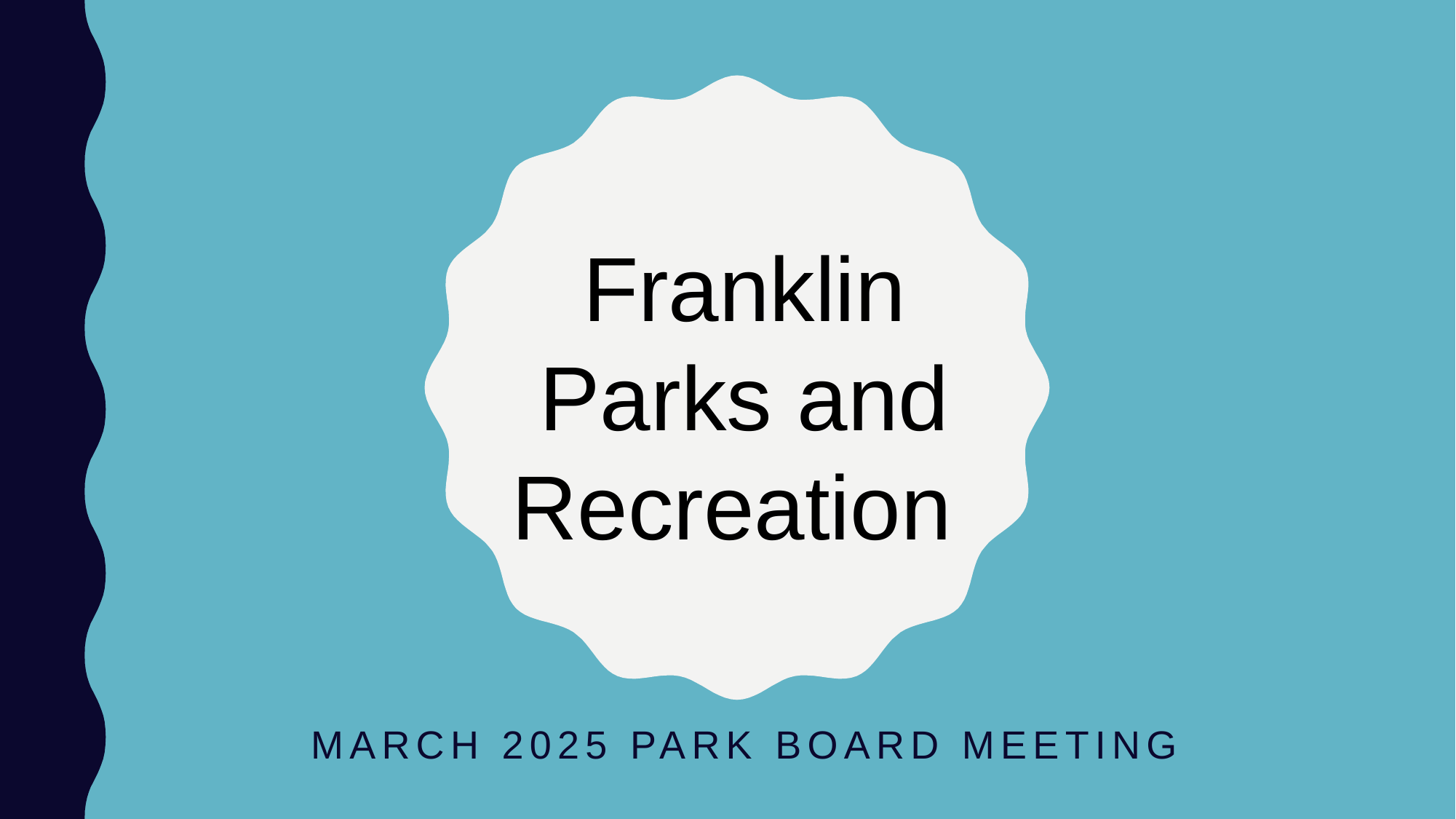

Franklin Parks and Recreation
March 2025 Park board Meeting